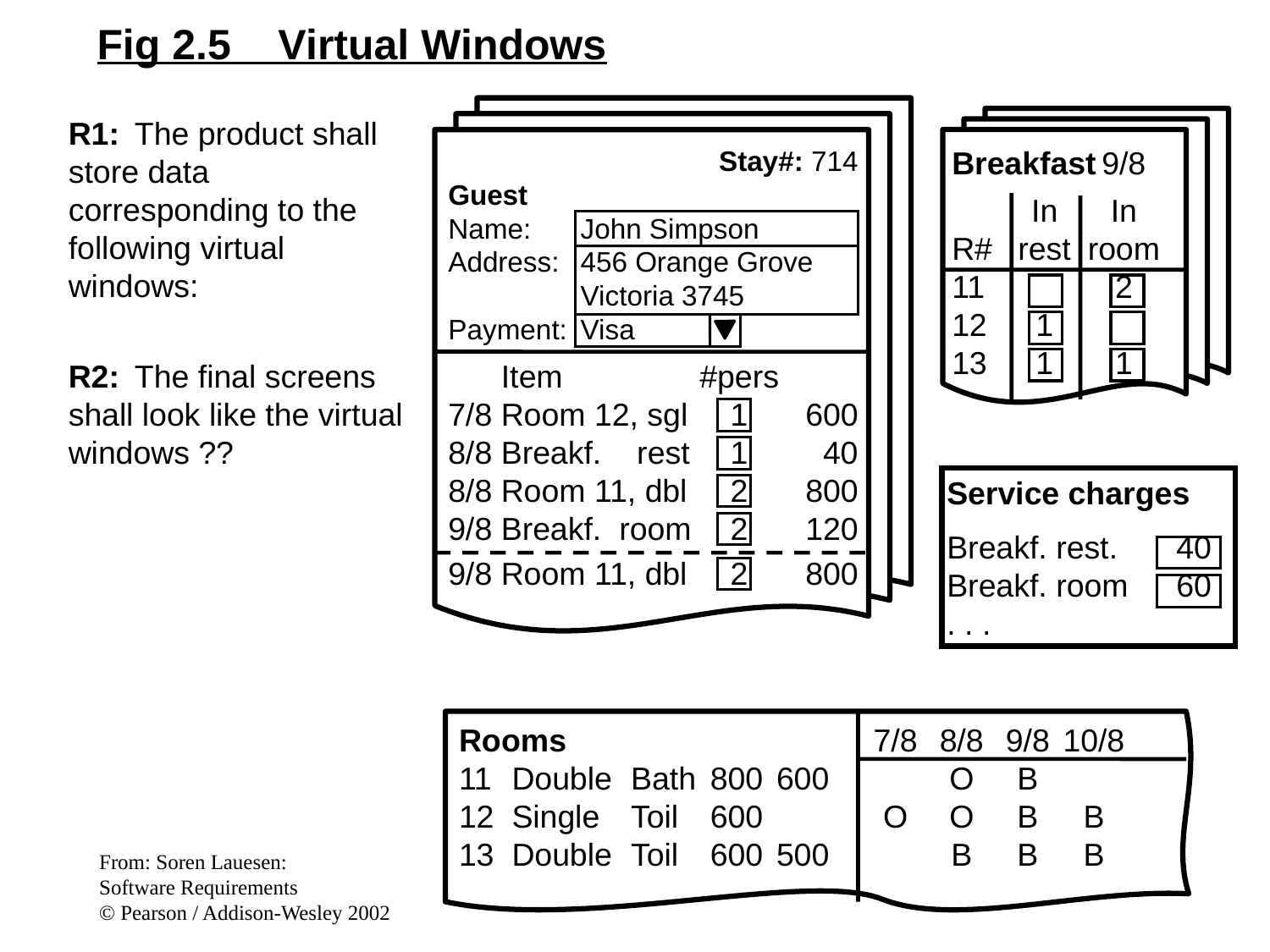

Fig 2.5    Virtual Windows

R1:	The product shall store data corresponding to the following virtual windows:

		Stay#: 714
Guest
Name:	John Simpson
Address:	456 Orange Grove
	Victoria 3745
Payment:	Visa
Breakfast	9/8
	In	In
R#	rest	room
11		2
12	1
13	1	1

R2:	The final screens shall look like the virtual windows ??
	Item	#pers
7/8	Room 12, sgl	1	600
8/8	Breakf.    rest	1	40
8/8	Room 11, dbl	2	800
9/8	Breakf.  room	2	120
9/8	Room 11, dbl	2	800

Service charges
Breakf. rest.	40
Breakf. room	60
. . .

Rooms				7/8	8/8	9/8	10/8
11	Double	Bath	800	600		O	B
12	Single	Toil	600		O	O	B	B
13	Double	Toil	600	500		B	B	B

From: Soren Lauesen:
Software Requirements
© Pearson / Addison-Wesley 2002